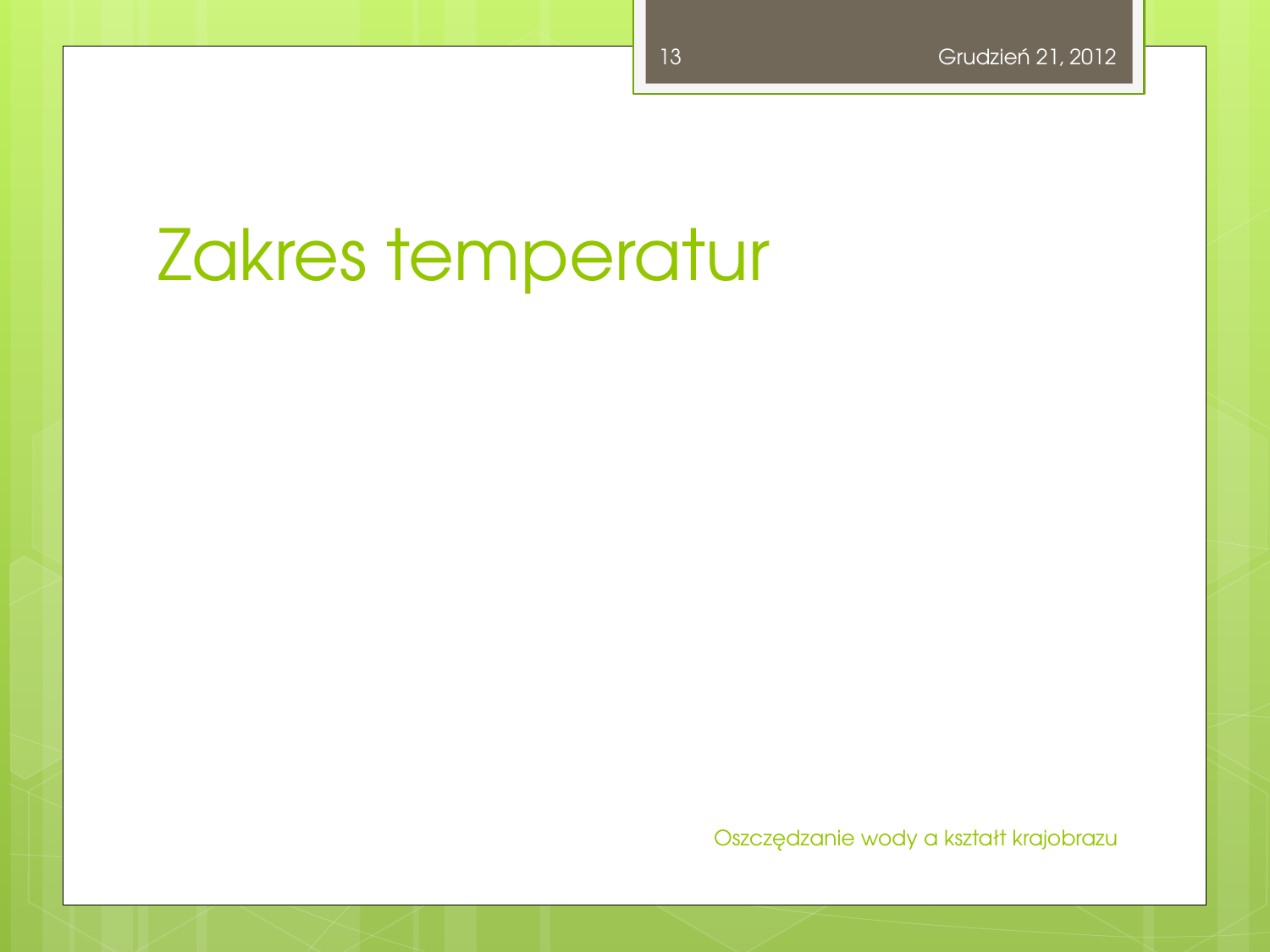

13
Grudzień 21, 2012
# Zakres temperatur

Oszczędzanie wody a kształt krajobrazu